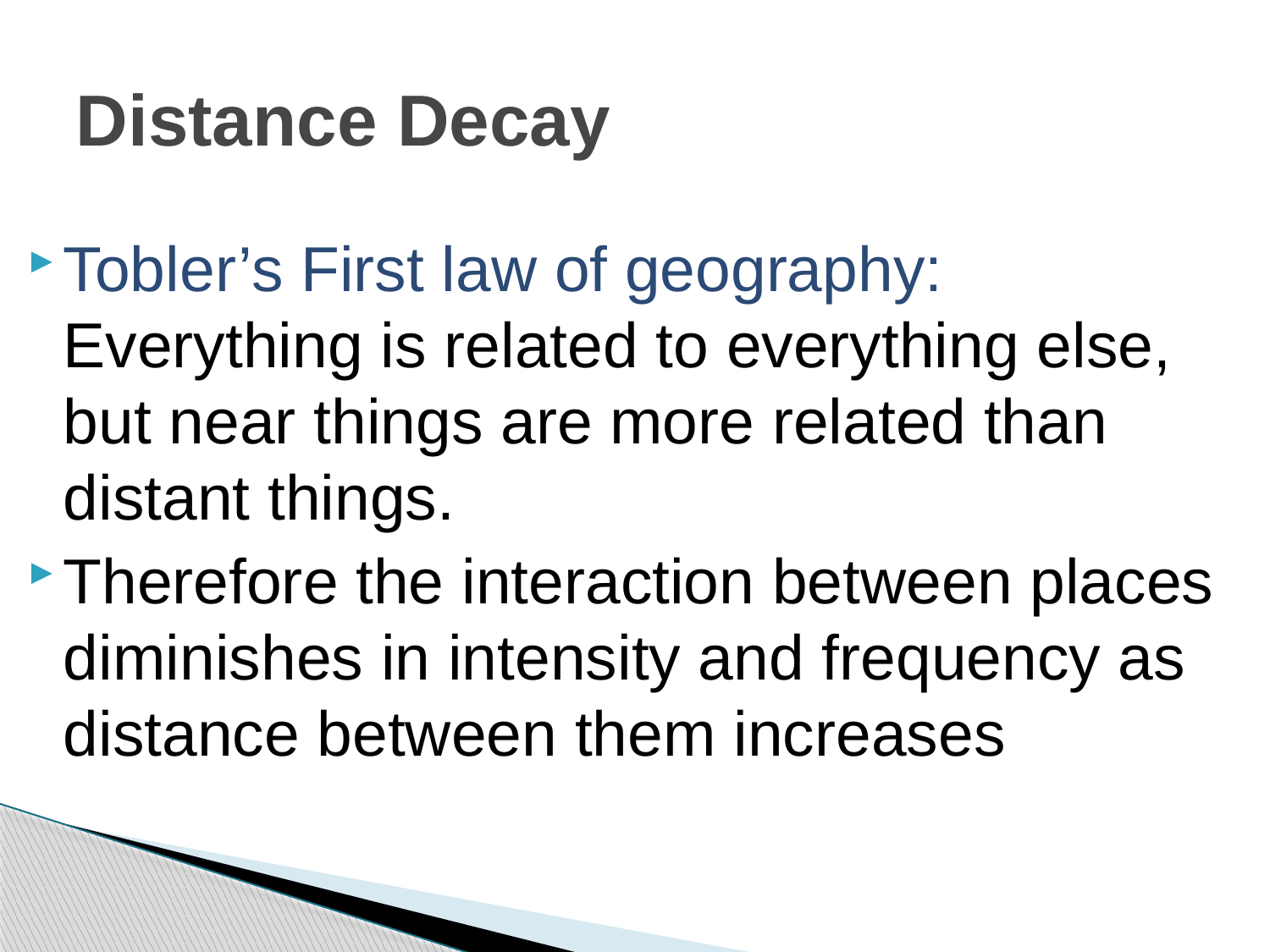

# Distance Decay
Tobler’s First law of geography: Everything is related to everything else, but near things are more related than distant things.
Therefore the interaction between places diminishes in intensity and frequency as distance between them increases